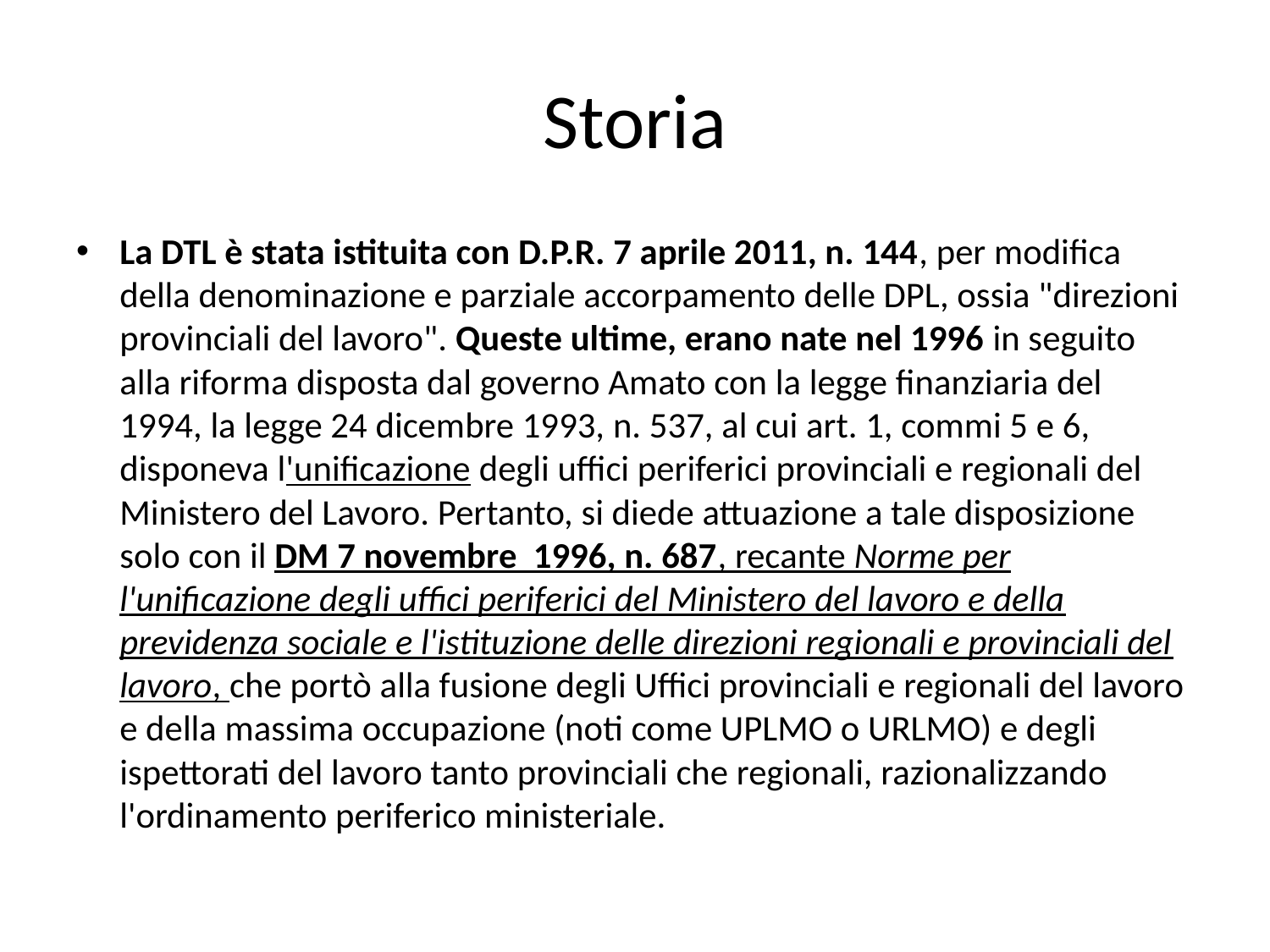

# Storia
La DTL è stata istituita con D.P.R. 7 aprile 2011, n. 144, per modifica della denominazione e parziale accorpamento delle DPL, ossia "direzioni provinciali del lavoro". Queste ultime, erano nate nel 1996 in seguito alla riforma disposta dal governo Amato con la legge finanziaria del 1994, la legge 24 dicembre 1993, n. 537, al cui art. 1, commi 5 e 6, disponeva l'unificazione degli uffici periferici provinciali e regionali del Ministero del Lavoro. Pertanto, si diede attuazione a tale disposizione solo con il DM 7 novembre  1996, n. 687, recante Norme per l'unificazione degli uffici periferici del Ministero del lavoro e della previdenza sociale e l'istituzione delle direzioni regionali e provinciali del lavoro, che portò alla fusione degli Uffici provinciali e regionali del lavoro e della massima occupazione (noti come UPLMO o URLMO) e degli ispettorati del lavoro tanto provinciali che regionali, razionalizzando l'ordinamento periferico ministeriale.